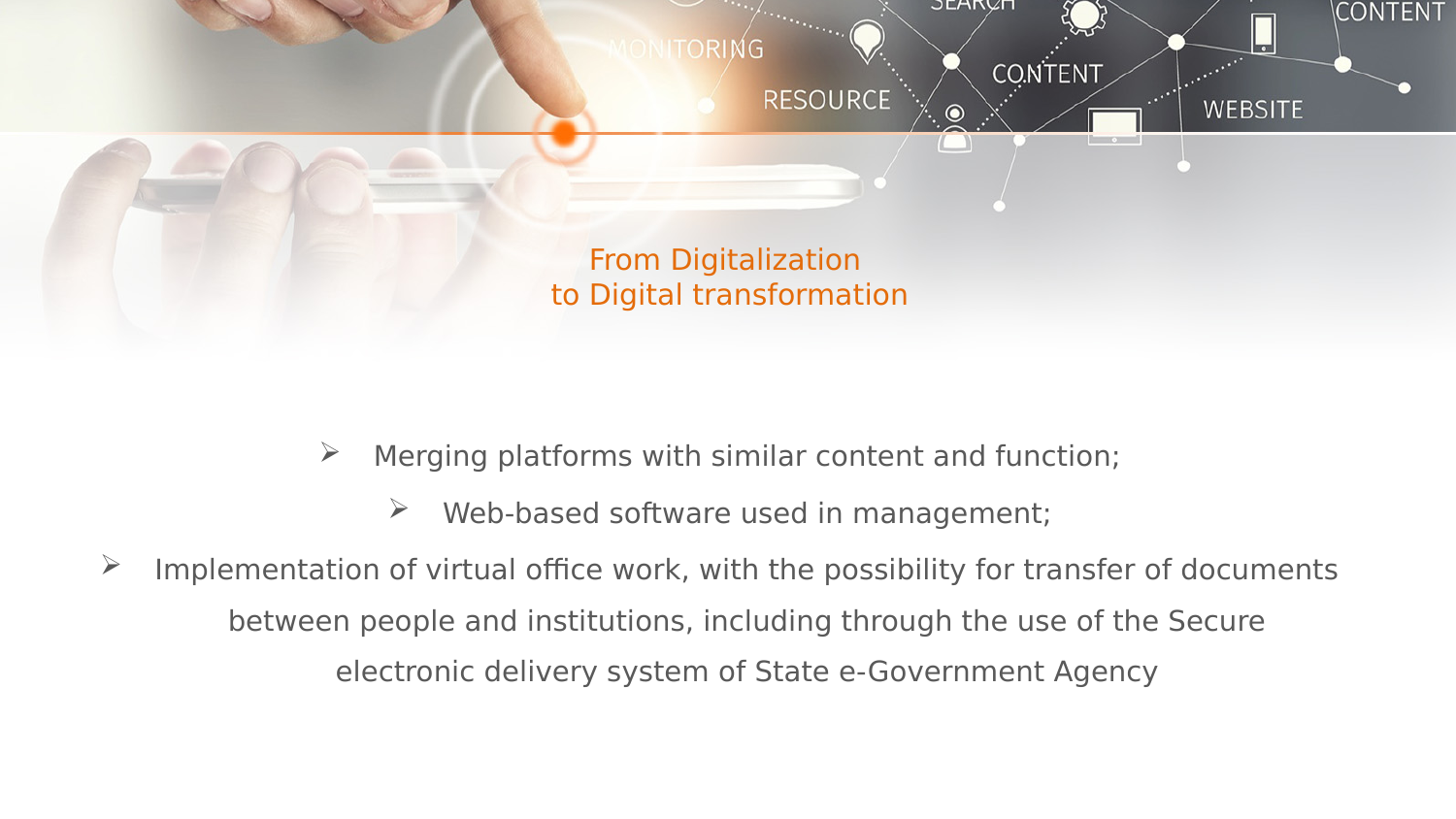

# From Digitalization to Digital transformation
Merging platforms with similar content and function;
Web-based software used in management;
Implementation of virtual office work, with the possibility for transfer of documents between people and institutions, including through the use of the Secure electronic delivery system of State e-Government Agency